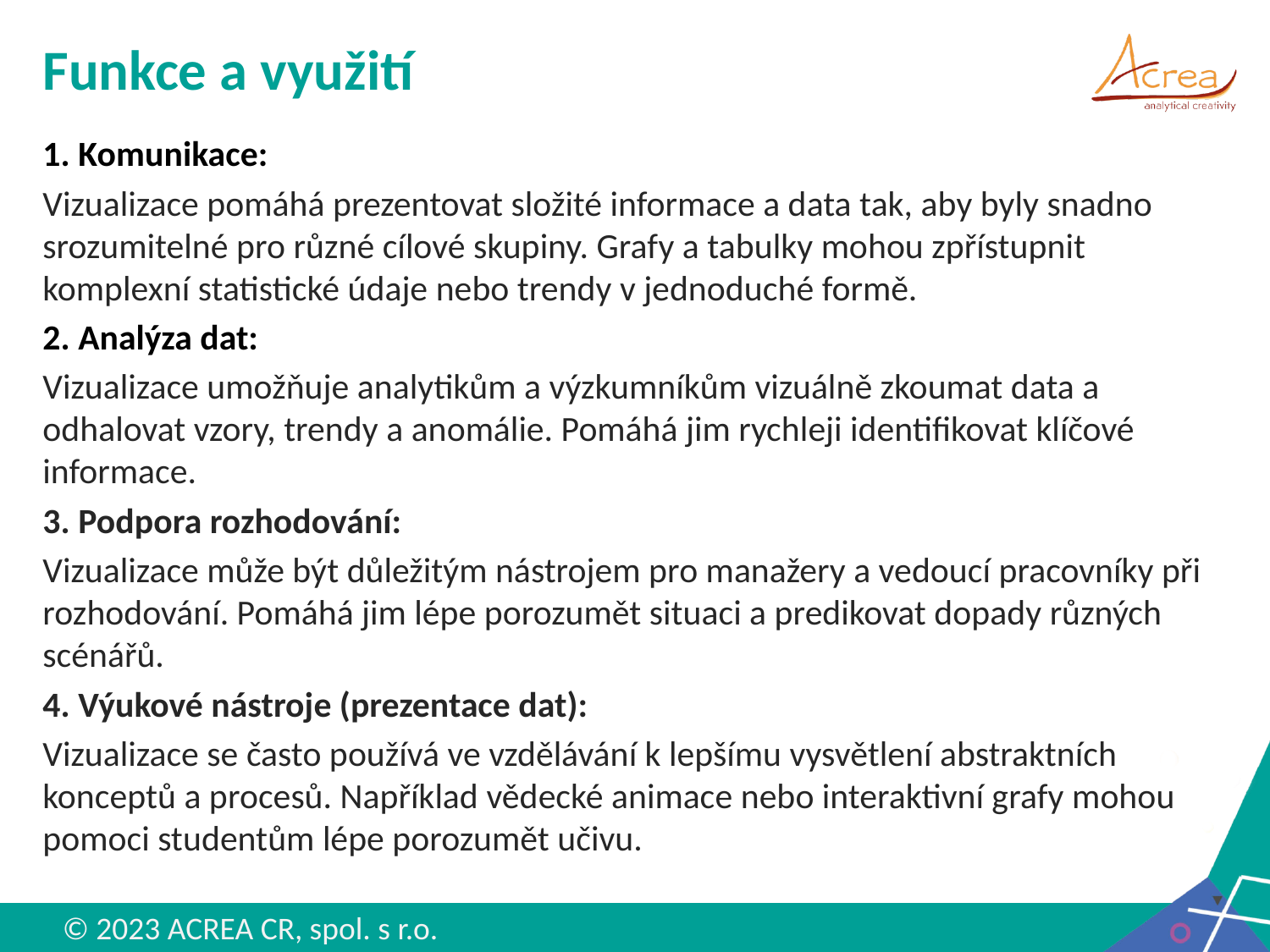

# Funkce a využití
1. Komunikace:
Vizualizace pomáhá prezentovat složité informace a data tak, aby byly snadno srozumitelné pro různé cílové skupiny. Grafy a tabulky mohou zpřístupnit komplexní statistické údaje nebo trendy v jednoduché formě.
2. Analýza dat:
Vizualizace umožňuje analytikům a výzkumníkům vizuálně zkoumat data a odhalovat vzory, trendy a anomálie. Pomáhá jim rychleji identifikovat klíčové informace.
3. Podpora rozhodování:
Vizualizace může být důležitým nástrojem pro manažery a vedoucí pracovníky při rozhodování. Pomáhá jim lépe porozumět situaci a predikovat dopady různých scénářů.
4. Výukové nástroje (prezentace dat):
Vizualizace se často používá ve vzdělávání k lepšímu vysvětlení abstraktních konceptů a procesů. Například vědecké animace nebo interaktivní grafy mohou pomoci studentům lépe porozumět učivu.